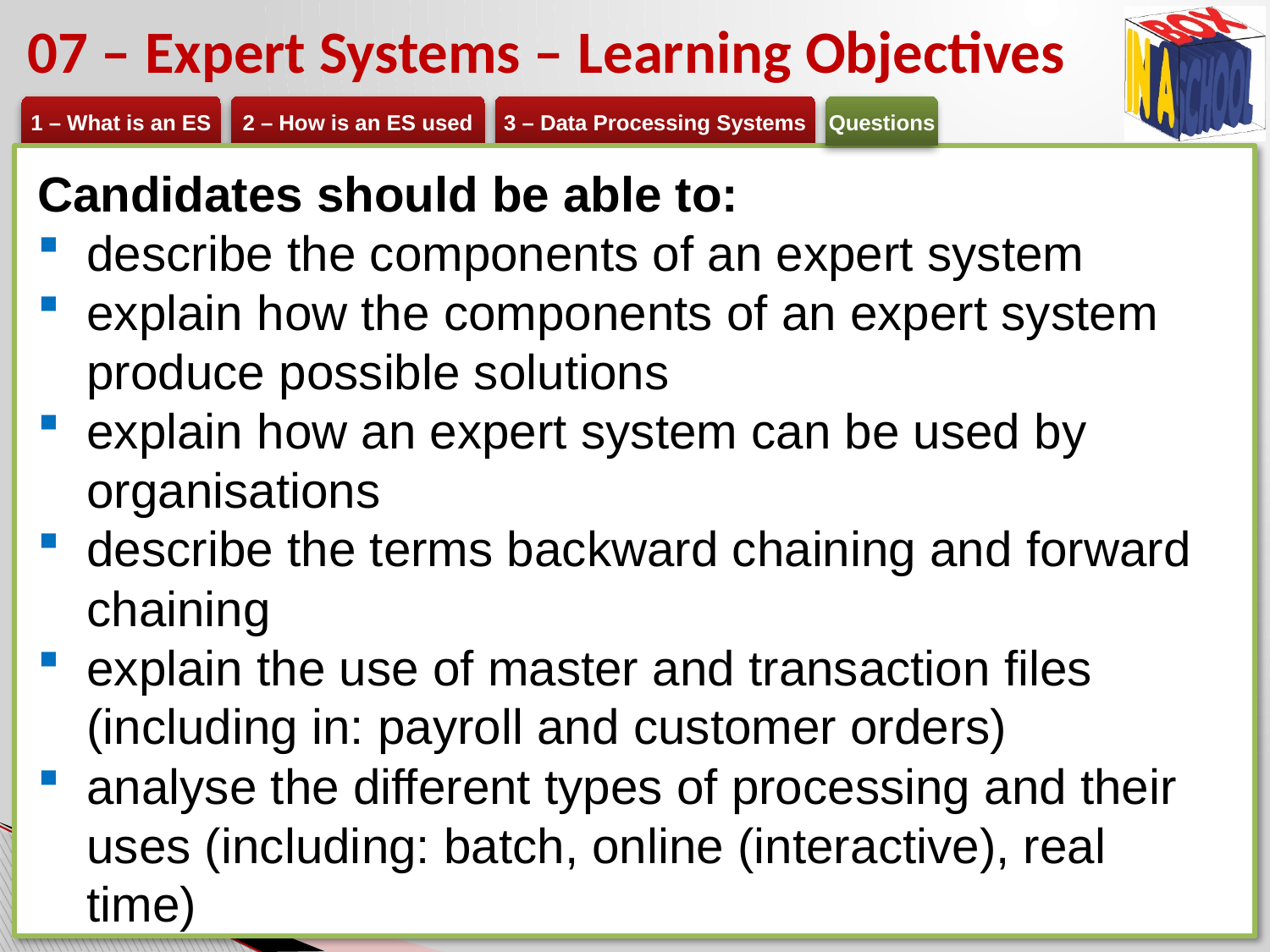

# 07 – Expert Systems – Learning Objectives
Candidates should be able to:
describe the components of an expert system
explain how the components of an expert system produce possible solutions
explain how an expert system can be used by organisations
describe the terms backward chaining and forward chaining
explain the use of master and transaction files (including in: payroll and customer orders)
analyse the different types of processing and their uses (including: batch, online (interactive), real time)